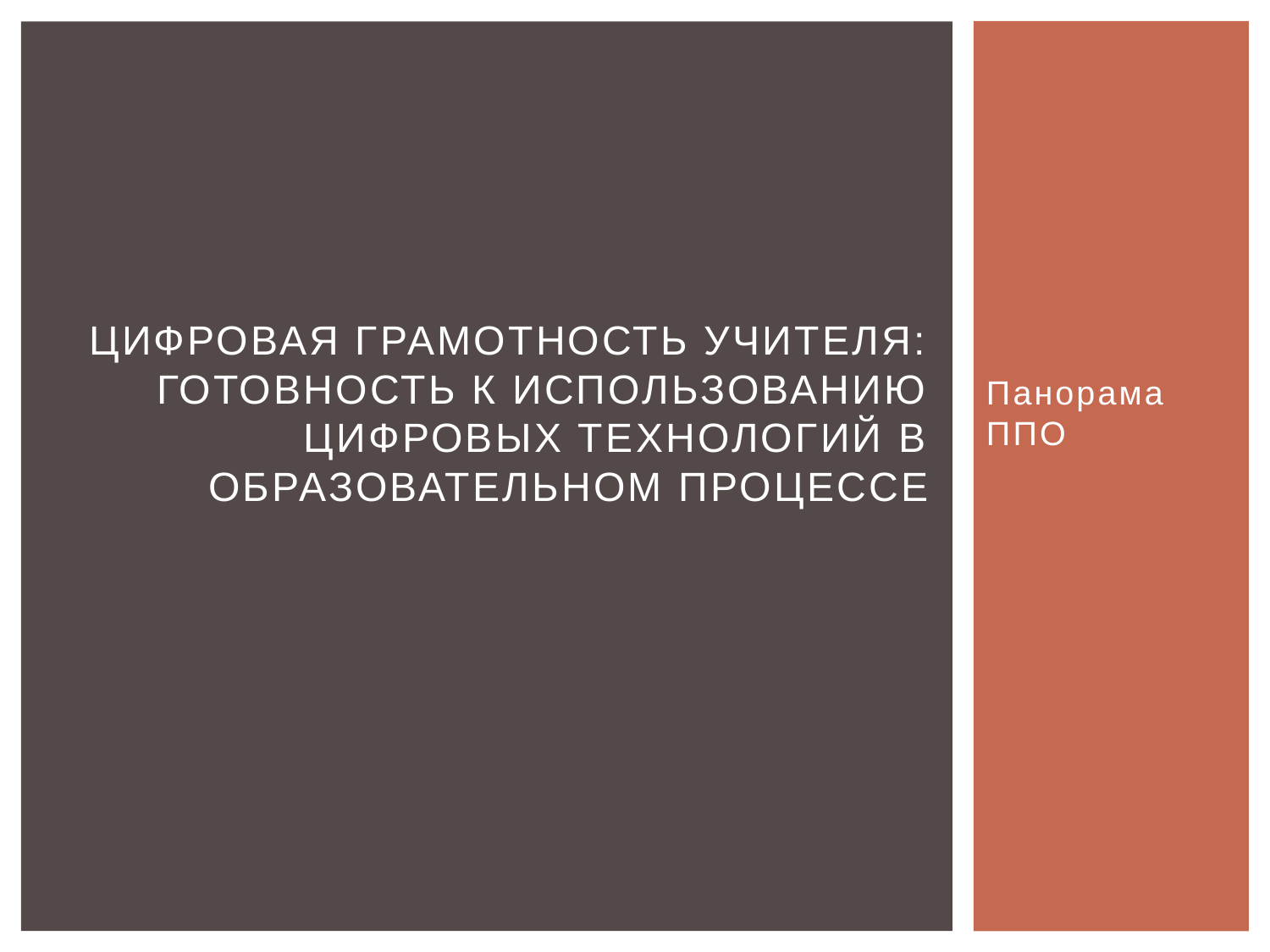

# Цифровая грамотность учителя: готовность к использованию цифровых технологий в образовательном процессе
Панорама ППО